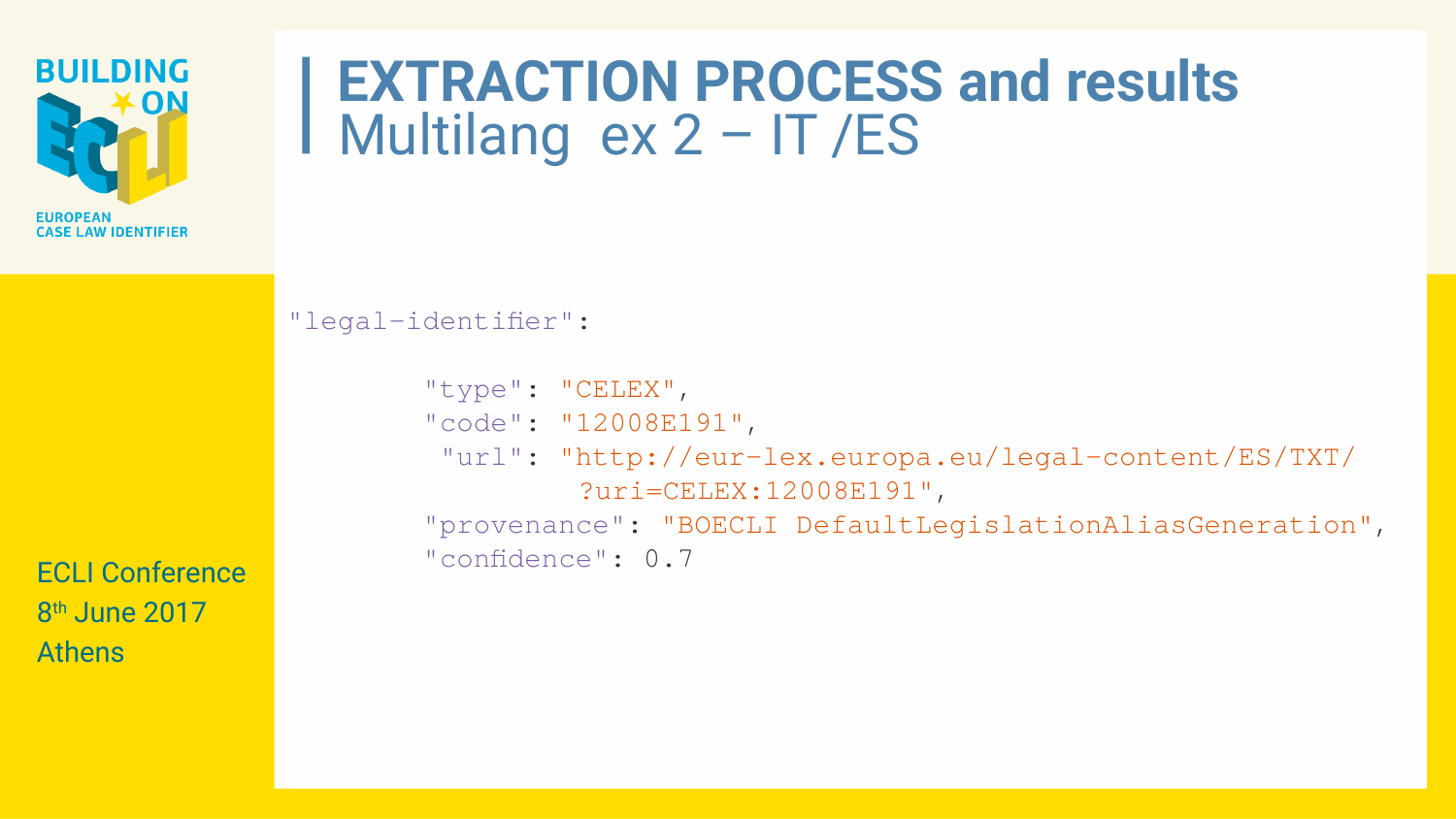

EXTRACTION PROCESS and results
Multilang  ex 2 – IT /ES

"legal-identifier":

        "type": "CELEX",
        "code": "12008E191",
         "url": "http://eur-lex.europa.eu/legal-content/ES/TXT/
		?uri=CELEX:12008E191",
        "provenance": "BOECLI DefaultLegislationAliasGeneration",
        "confidence": 0.7

ECLI Conference
8th June 2017
Athens